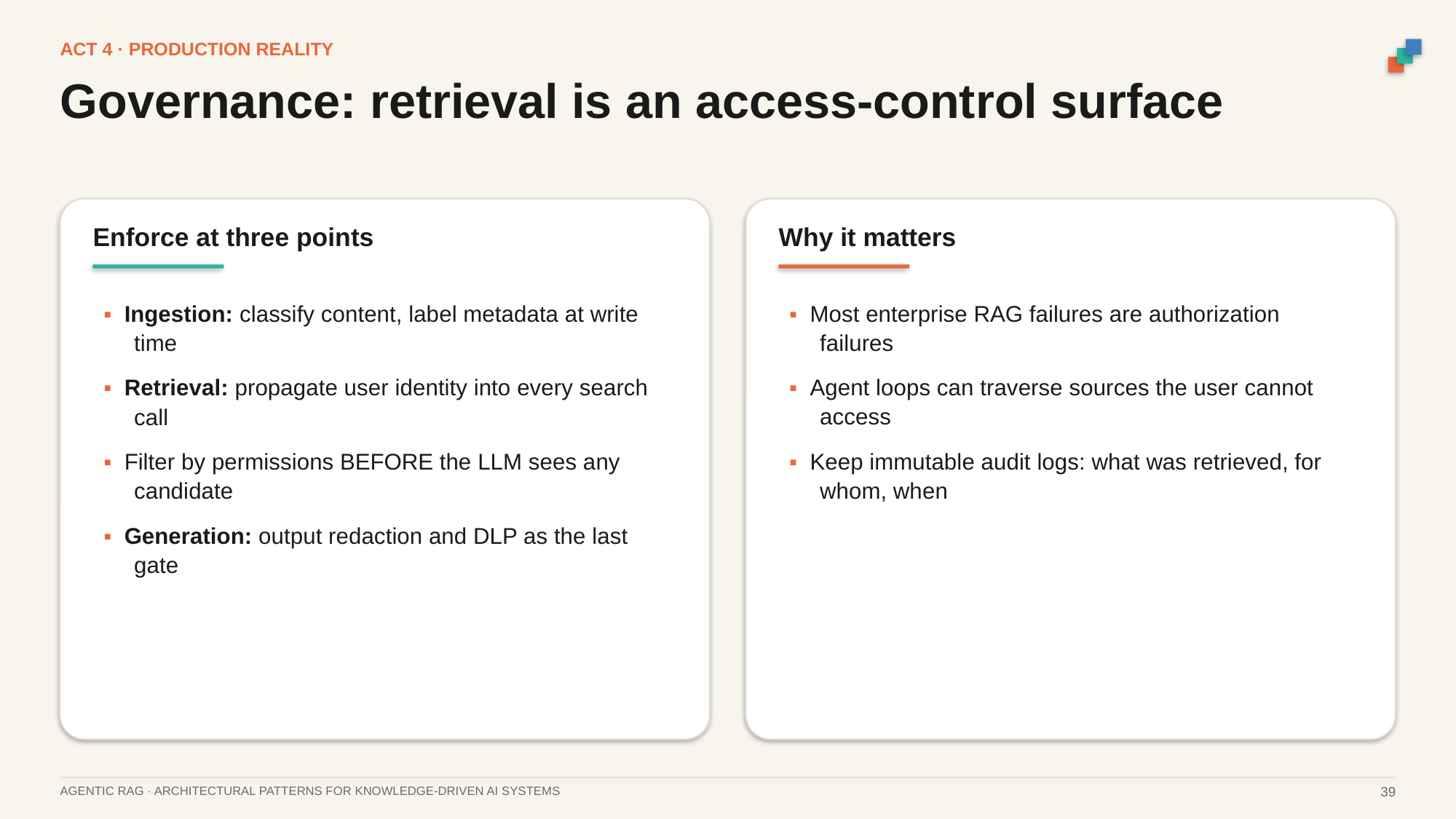

ACT 4 · PRODUCTION REALITY

Governance: retrieval is an access-control surface

Enforce at three points
Why it matters

▪  Ingestion: classify content, label metadata at write time
▪  Retrieval: propagate user identity into every search call
▪  Filter by permissions BEFORE the LLM sees any candidate
▪  Generation: output redaction and DLP as the last gate
▪  Most enterprise RAG failures are authorization failures
▪  Agent loops can traverse sources the user cannot access
▪  Keep immutable audit logs: what was retrieved, for whom, when

AGENTIC RAG · ARCHITECTURAL PATTERNS FOR KNOWLEDGE-DRIVEN AI SYSTEMS
39